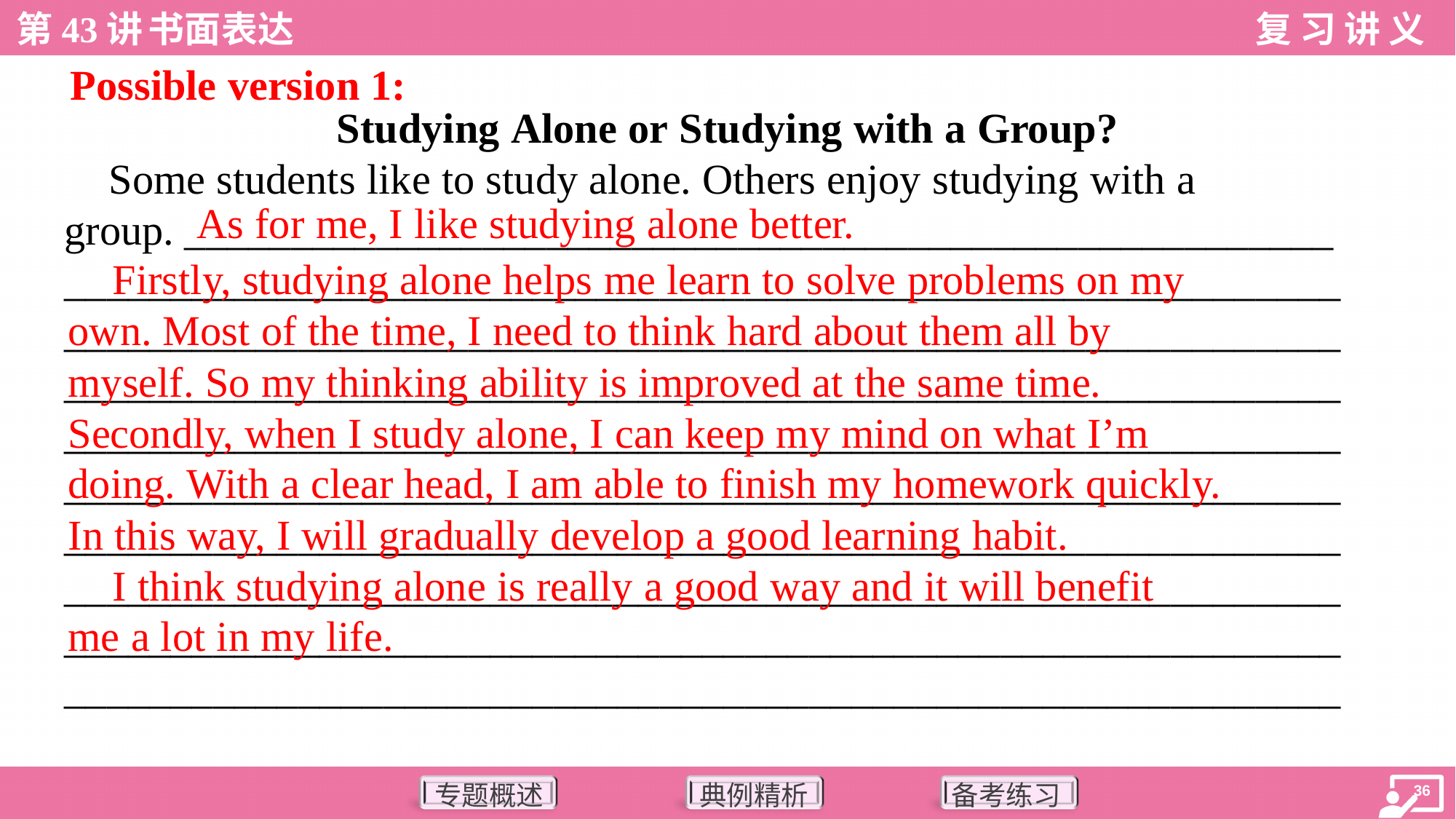

Possible version 1:
Studying Alone or Studying with a Group?
    Some students like to study alone. Others enjoy studying with a
group. ______________________________________________________
____________________________________________________________
____________________________________________________________
____________________________________________________________
____________________________________________________________
____________________________________________________________
____________________________________________________________
____________________________________________________________
____________________________________________________________
____________________________________________________________

As for me, I like studying alone better.
    Firstly, studying alone helps me learn to solve problems on my
own. Most of the time, I need to think hard about them all by
myself. So my thinking ability is improved at the same time.
Secondly, when I study alone, I can keep my mind on what I’m
doing. With a clear head, I am able to finish my homework quickly.
In this way, I will gradually develop a good learning habit.
    I think studying alone is really a good way and it will benefit
me a lot in my life.